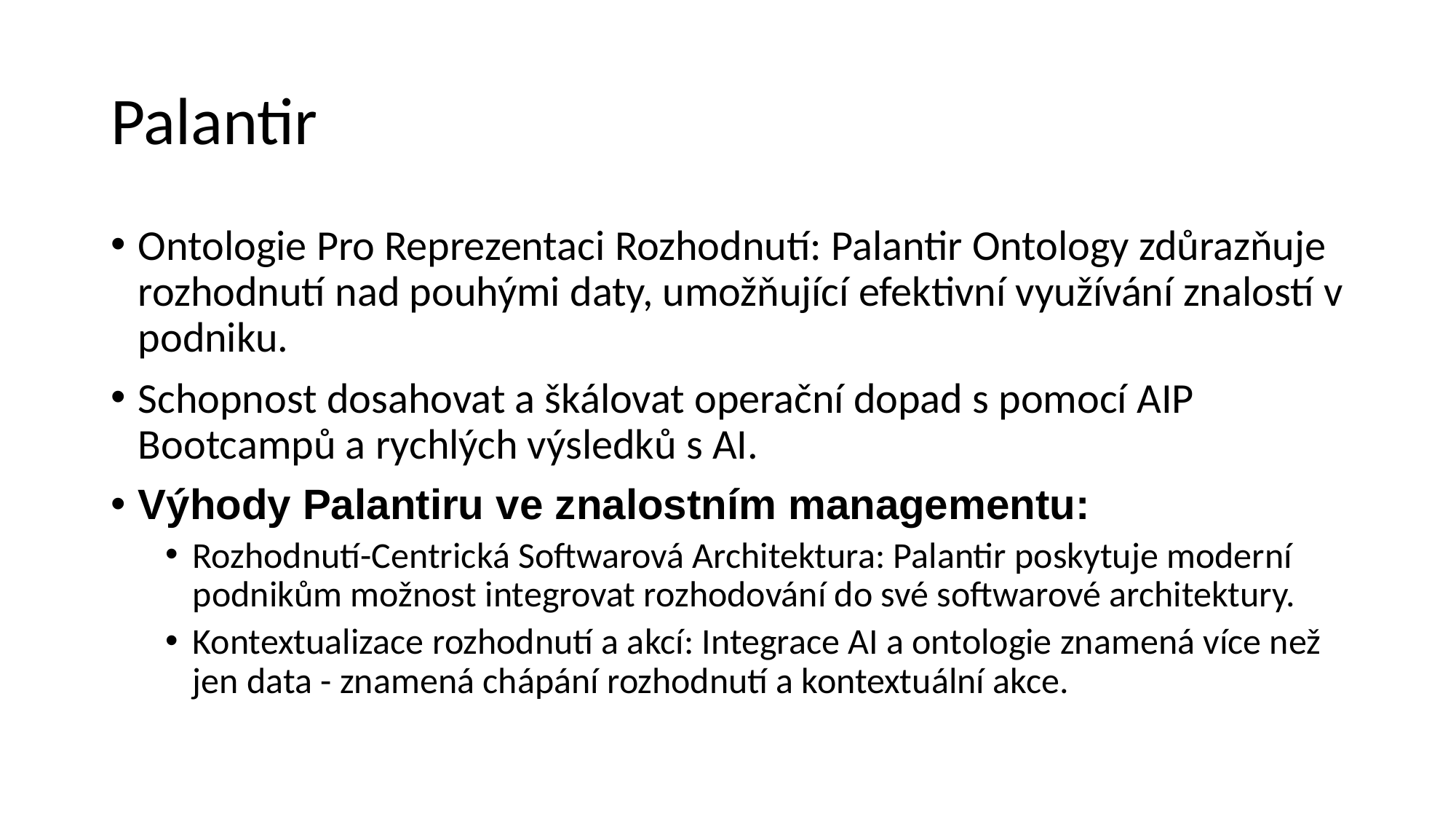

# Palantir
Ontologie Pro Reprezentaci Rozhodnutí: Palantir Ontology zdůrazňuje rozhodnutí nad pouhými daty, umožňující efektivní využívání znalostí v podniku.
Schopnost dosahovat a škálovat operační dopad s pomocí AIP Bootcampů a rychlých výsledků s AI.
Výhody Palantiru ve znalostním managementu:
Rozhodnutí-Centrická Softwarová Architektura: Palantir poskytuje moderní podnikům možnost integrovat rozhodování do své softwarové architektury.
Kontextualizace rozhodnutí a akcí: Integrace AI a ontologie znamená více než jen data - znamená chápání rozhodnutí a kontextuální akce.